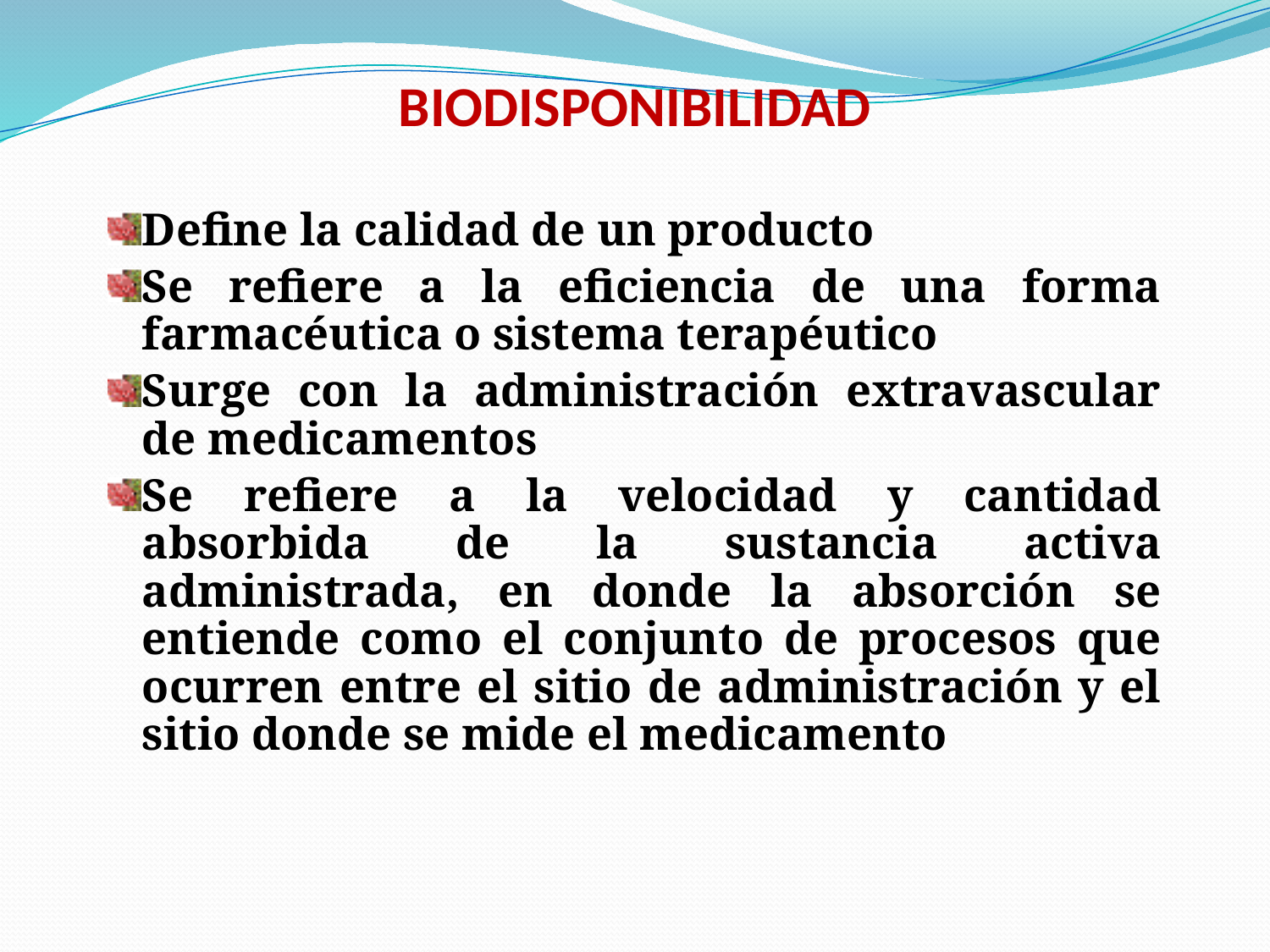

# BIODISPONIBILIDAD
Define la calidad de un producto
Se refiere a la eficiencia de una forma farmacéutica o sistema terapéutico
Surge con la administración extravascular de medicamentos
Se refiere a la velocidad y cantidad absorbida de la sustancia activa administrada, en donde la absorción se entiende como el conjunto de procesos que ocurren entre el sitio de administración y el sitio donde se mide el medicamento